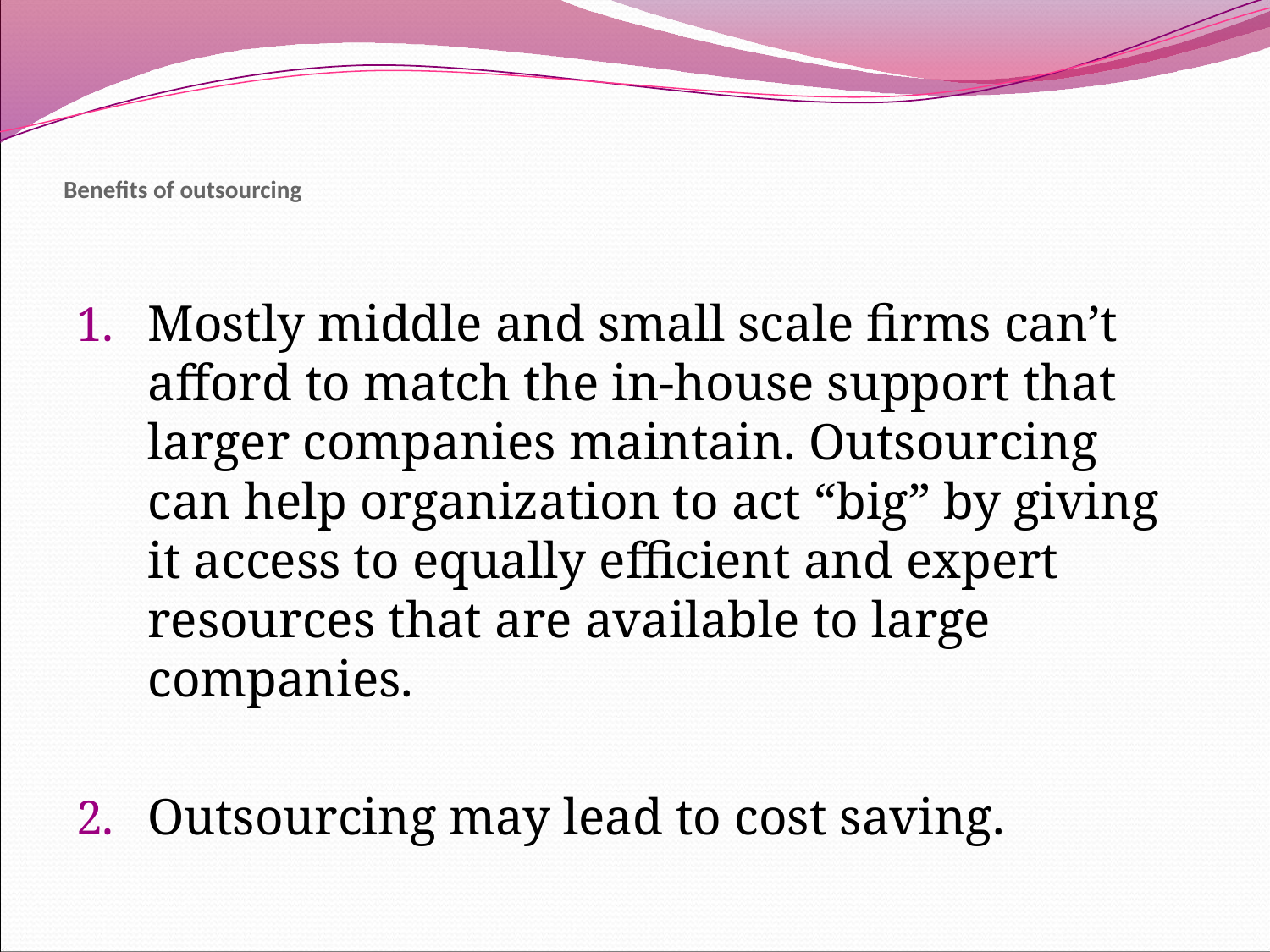

# Benefits of outsourcing
Mostly middle and small scale firms can’t afford to match the in-house support that larger companies maintain. Outsourcing can help organization to act “big” by giving it access to equally efficient and expert resources that are available to large companies.

Outsourcing may lead to cost saving.